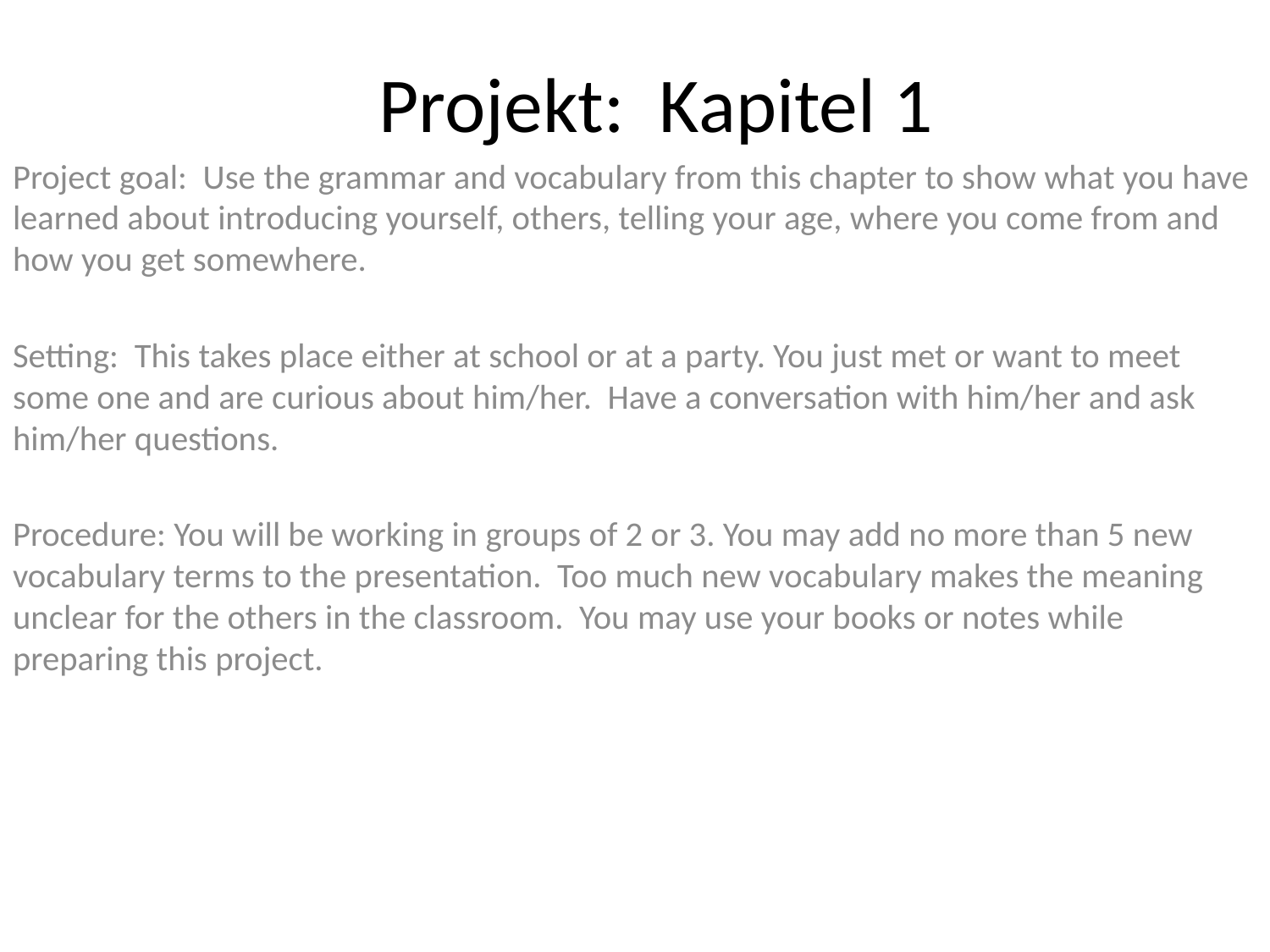

# Projekt:  Kapitel 1
Project goal:  Use the grammar and vocabulary from this chapter to show what you have learned about introducing yourself, others, telling your age, where you come from and how you get somewhere.

Setting:  This takes place either at school or at a party. You just met or want to meet some one and are curious about him/her.  Have a conversation with him/her and ask him/her questions.

Procedure: You will be working in groups of 2 or 3. You may add no more than 5 new vocabulary terms to the presentation.  Too much new vocabulary makes the meaning unclear for the others in the classroom.  You may use your books or notes while preparing this project.